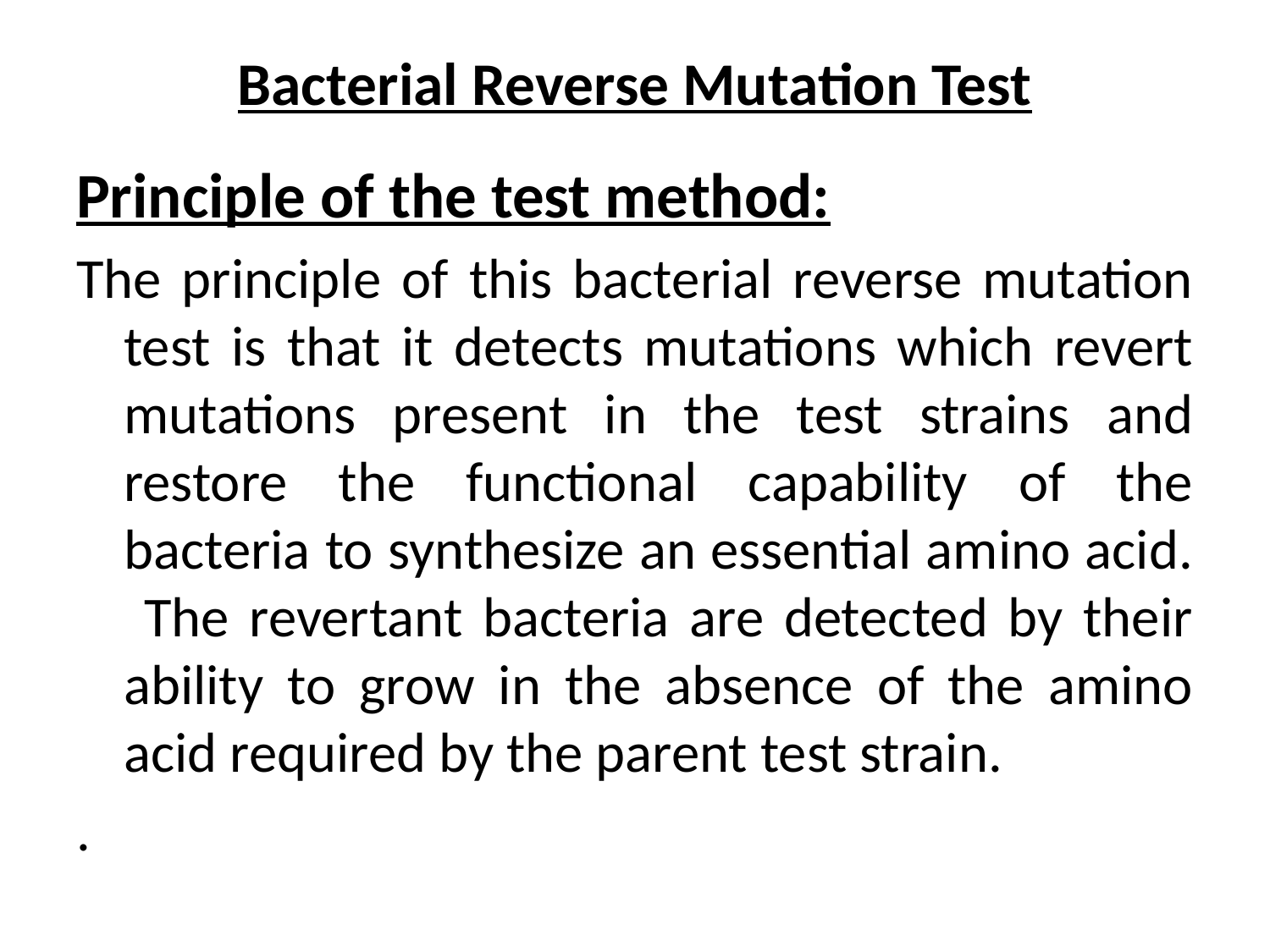

# Bacterial Reverse Mutation Test
Principle of the test method:
The principle of this bacterial reverse mutation test is that it detects mutations which revert mutations present in the test strains and restore the functional capability of the bacteria to synthesize an essential amino acid.  The revertant bacteria are detected by their ability to grow in the absence of the amino acid required by the parent test strain.
.